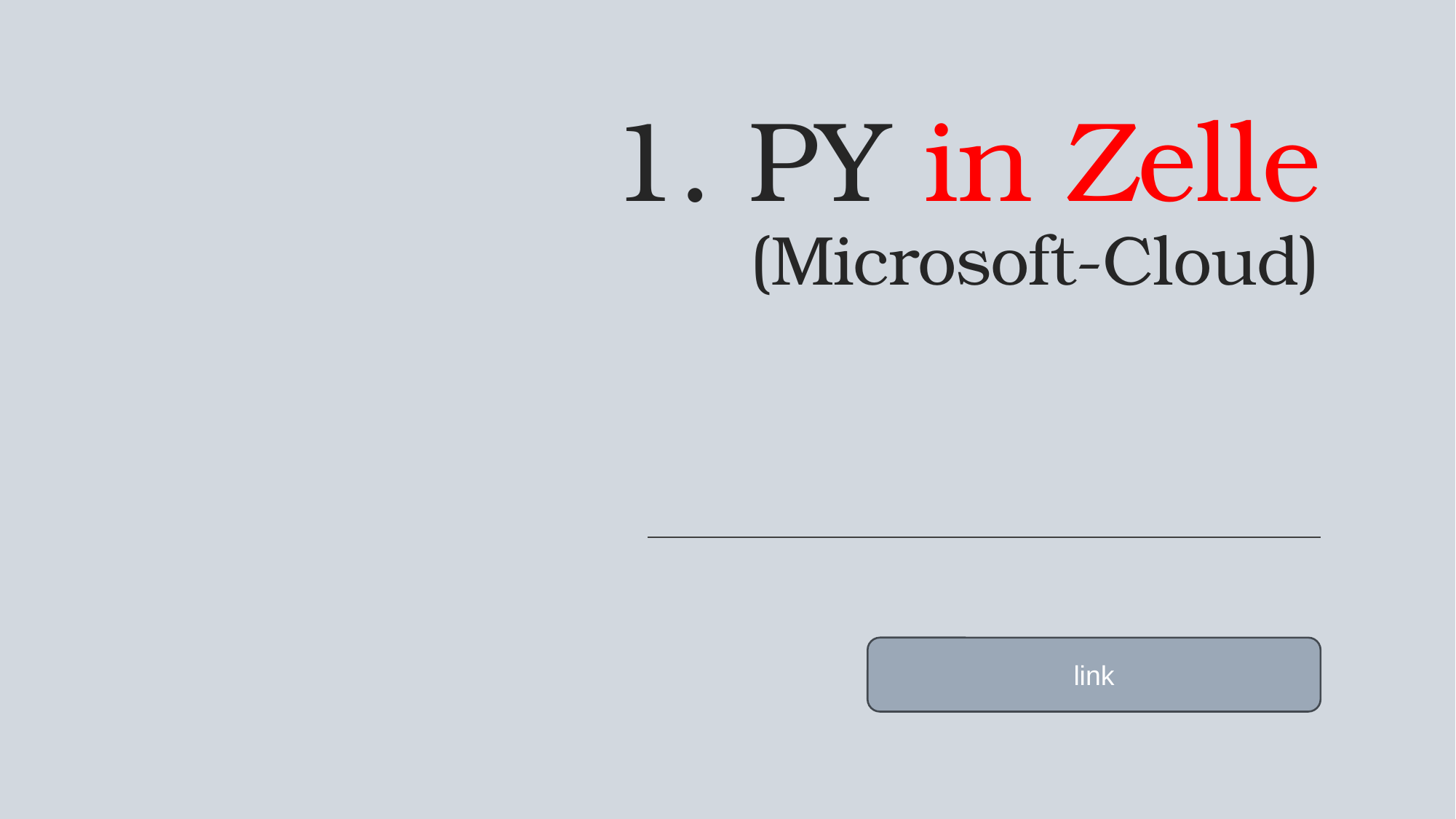

# 1. PY in Zelle (Microsoft-Cloud)
link